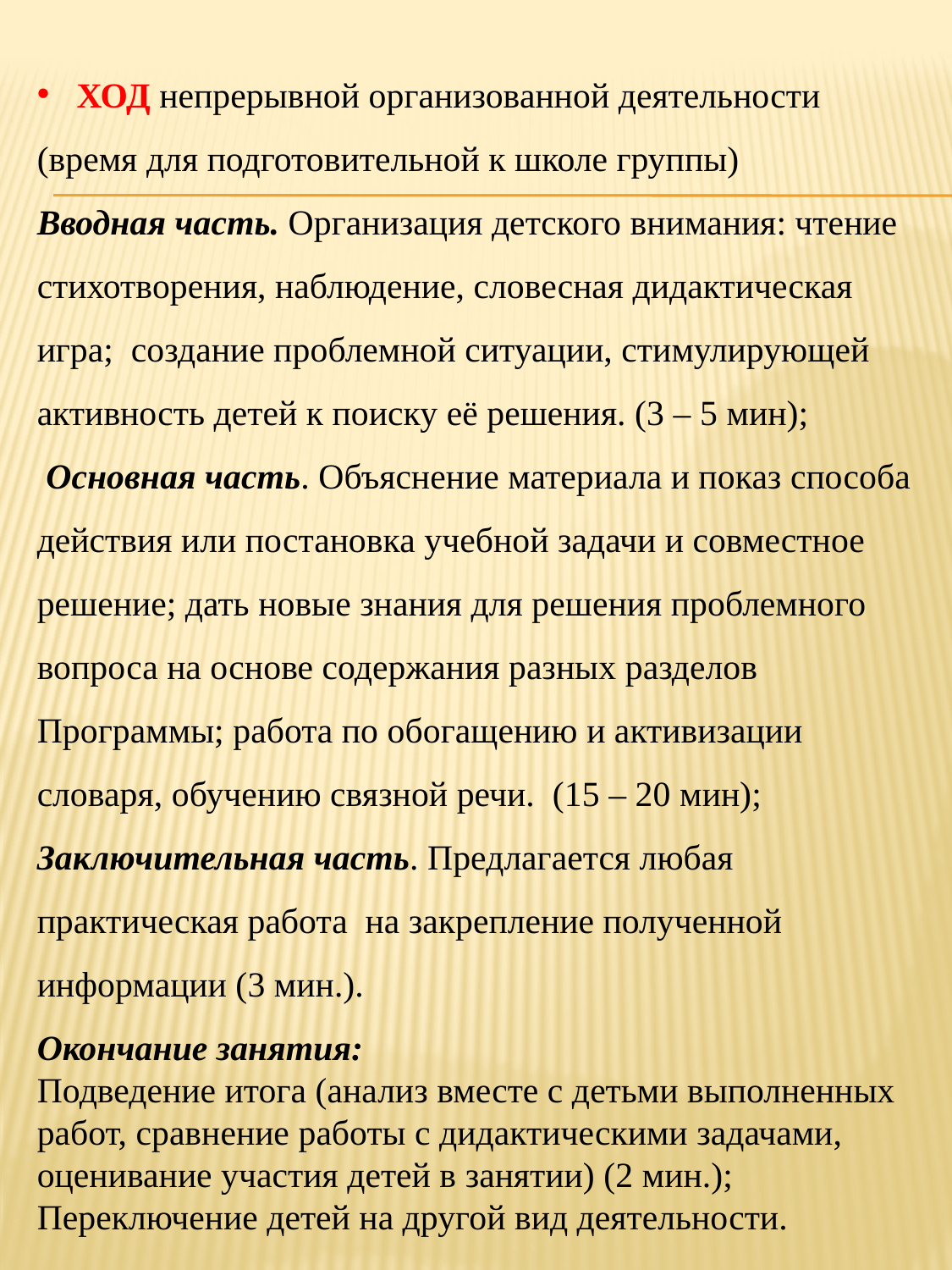

ХОД непрерывной организованной деятельности
(время для подготовительной к школе группы)
Вводная часть. Организация детского внимания: чтение стихотворения, наблюдение, словесная дидактическая игра;  создание проблемной ситуации, стимулирующей активность детей к поиску её решения. (3 – 5 мин);
 Основная часть. Объяснение материала и показ способа действия или постановка учебной задачи и совместное решение; дать новые знания для решения проблемного вопроса на основе содержания разных разделов Программы; работа по обогащению и активизации словаря, обучению связной речи.  (15 – 20 мин);
Заключительная часть. Предлагается любая практическая работа  на закрепление полученной информации (3 мин.).
Окончание занятия:
Подведение итога (анализ вместе с детьми выполненных работ, сравнение работы с дидактическими задачами, оценивание участия детей в занятии) (2 мин.);
Переключение детей на другой вид деятельности.